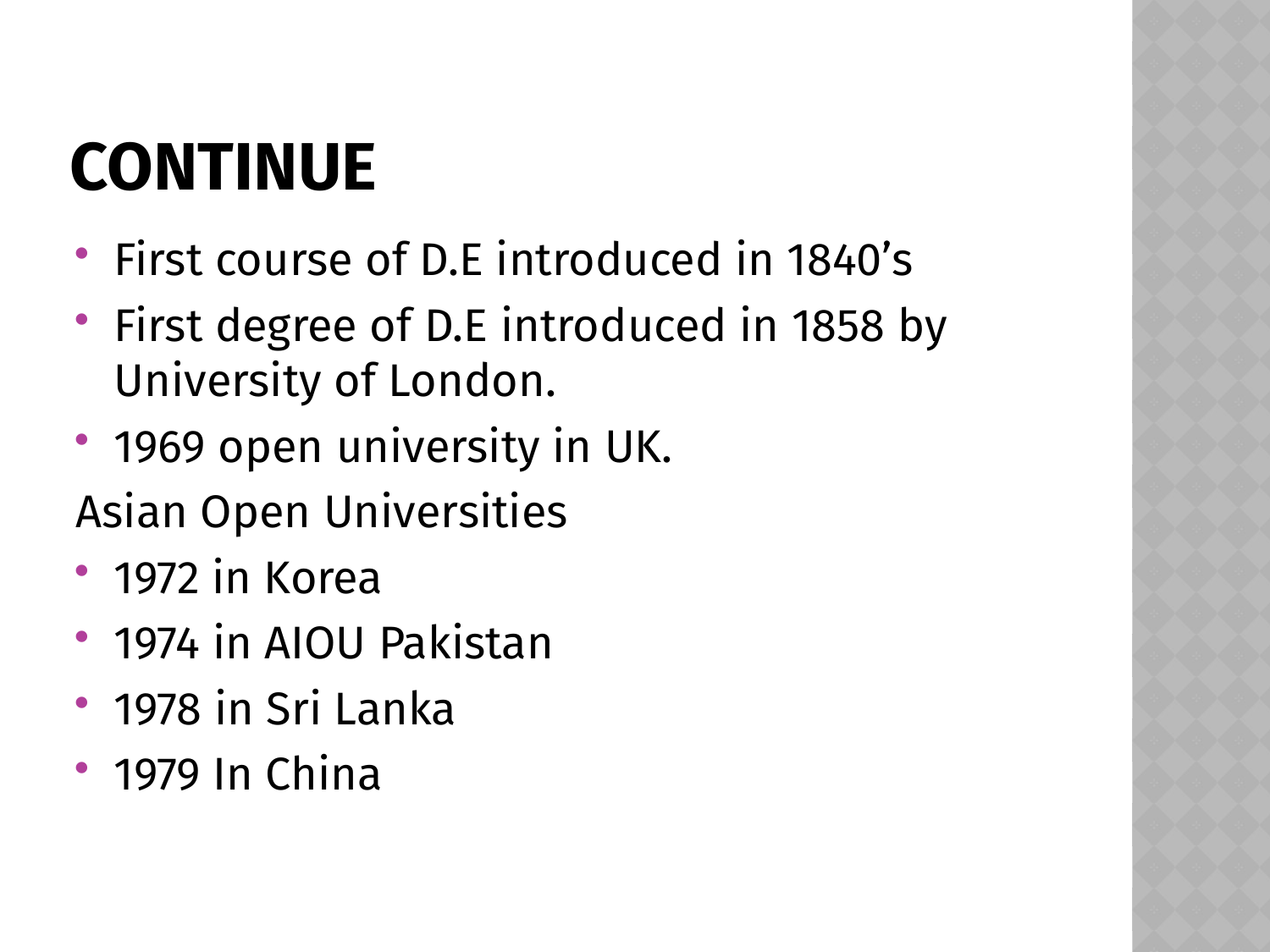

# Continue
First course of D.E introduced in 1840’s
First degree of D.E introduced in 1858 by University of London.
1969 open university in UK.
Asian Open Universities
1972 in Korea
1974 in AIOU Pakistan
1978 in Sri Lanka
1979 In China